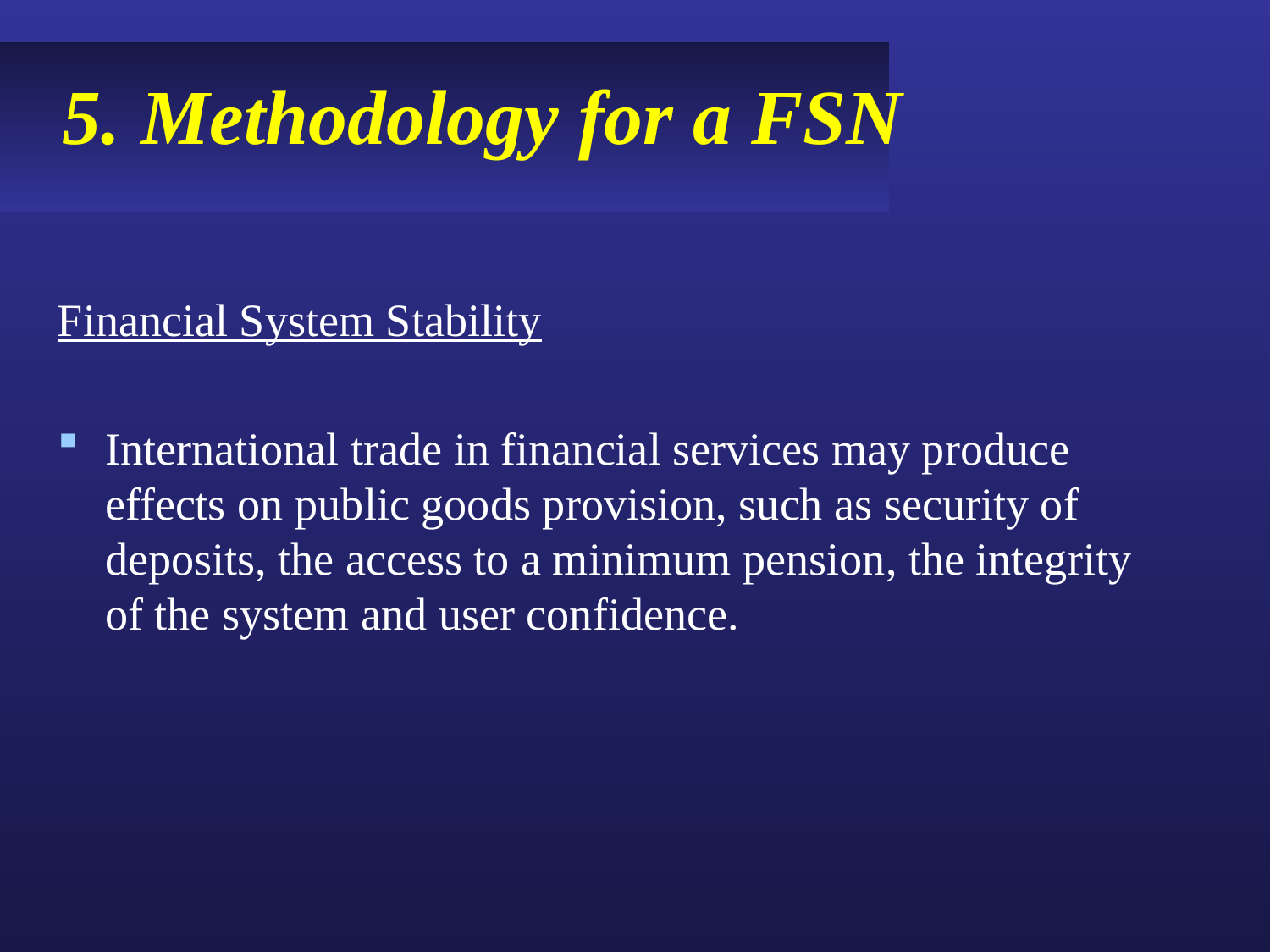

# 5. Methodology for a FSN

Financial System Stability

International trade in financial services may produce effects on public goods provision, such as security of deposits, the access to a minimum pension, the integrity of the system and user confidence.